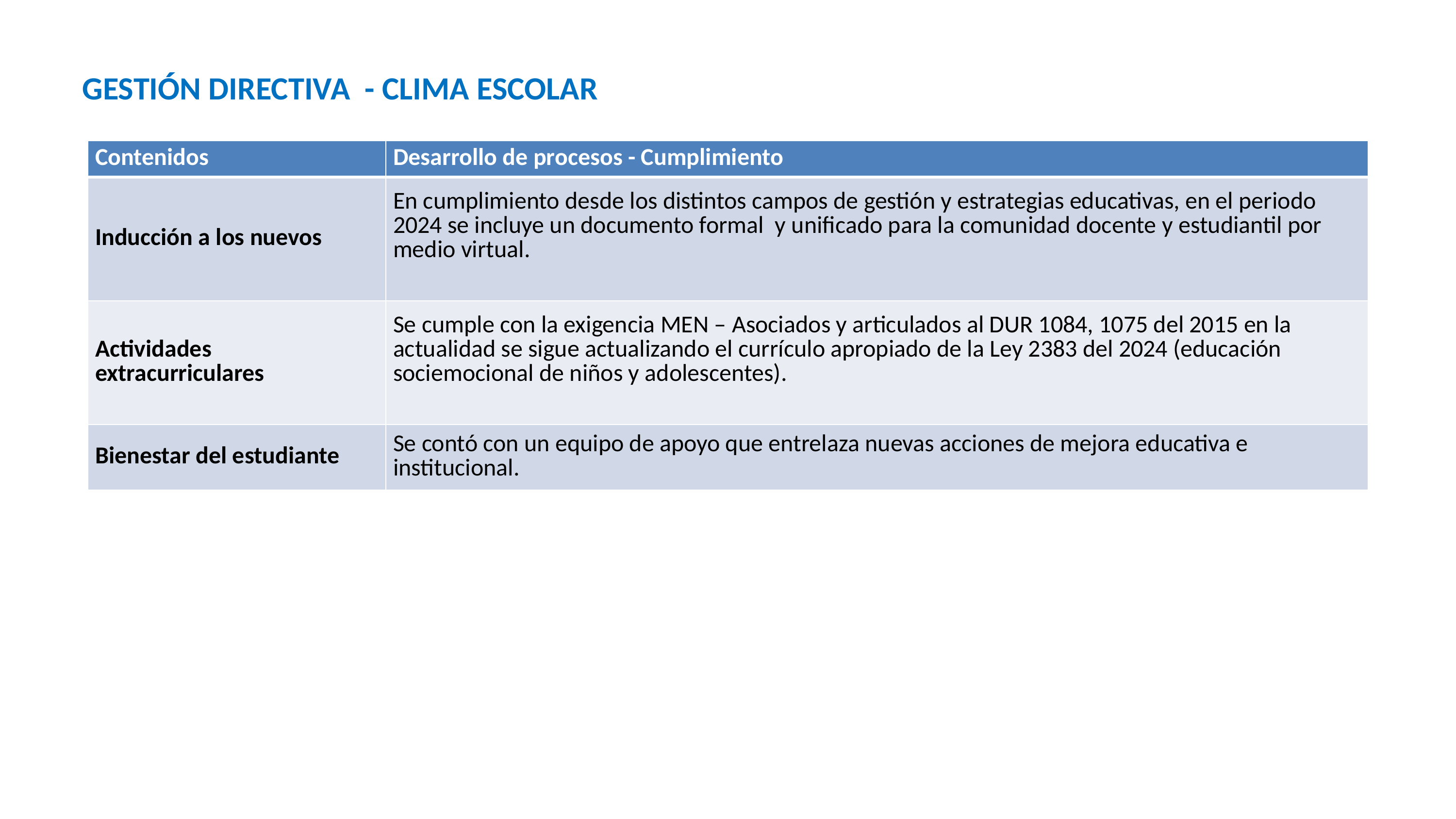

GESTIÓN DIRECTIVA  - CLIMA ESCOLAR

| Contenidos | Desarrollo de procesos - Cumplimiento |
| --- | --- |
| Inducción a los nuevos | En cumplimiento desde los distintos campos de gestión y estrategias educativas, en el periodo 2024 se incluye un documento formal y unificado para la comunidad docente y estudiantil por medio virtual. |
| Actividades extracurriculares | Se cumple con la exigencia MEN – Asociados y articulados al DUR 1084, 1075 del 2015 en la actualidad se sigue actualizando el currículo apropiado de la Ley 2383 del 2024 (educación sociemocional de niños y adolescentes). |
| Bienestar del estudiante | Se contó con un equipo de apoyo que entrelaza nuevas acciones de mejora educativa e institucional. |